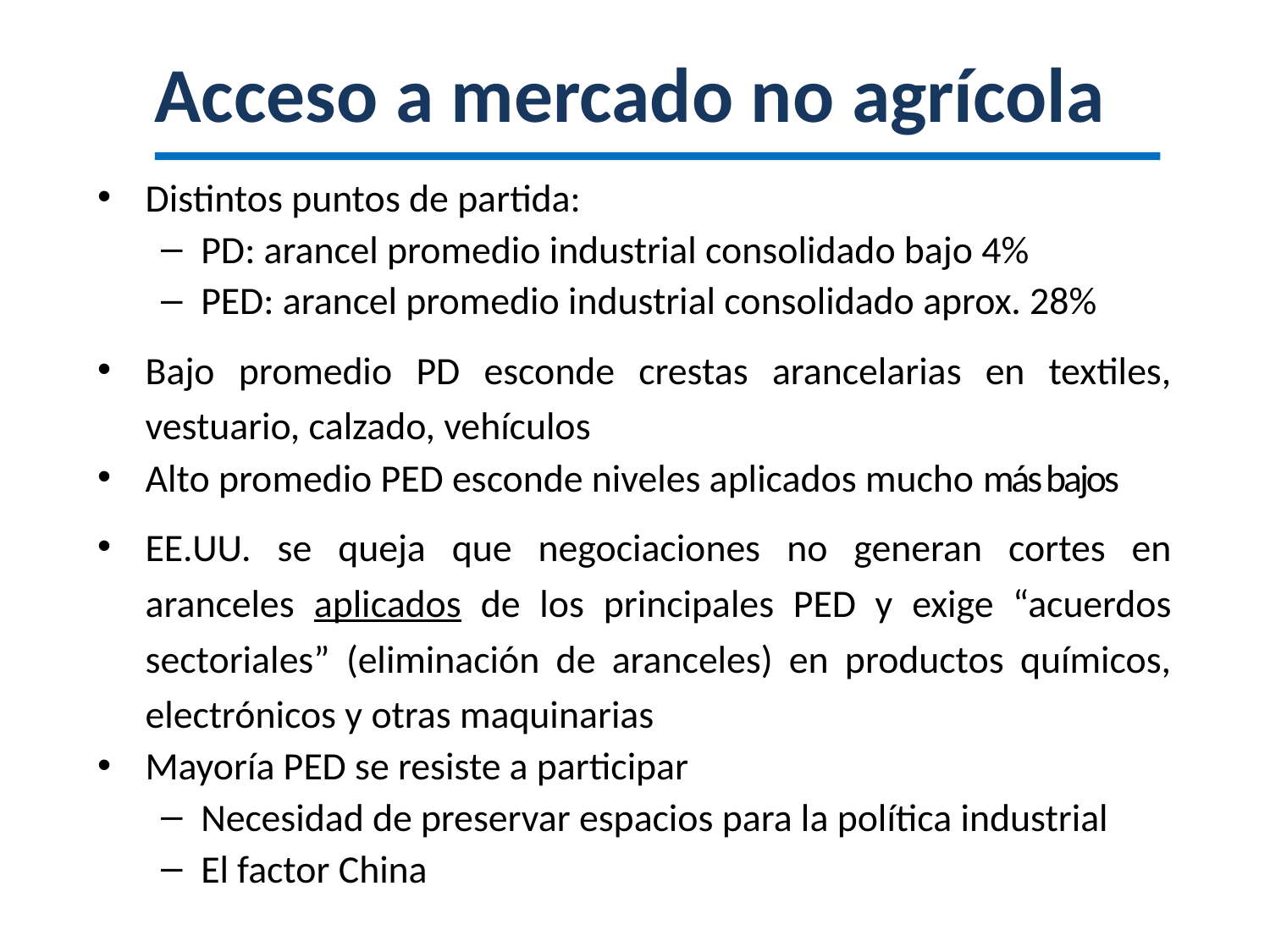

# Acceso a mercado no agrícola

Distintos puntos de partida:
PD: arancel promedio industrial consolidado bajo 4%
PED: arancel promedio industrial consolidado aprox. 28%
Bajo promedio PD esconde crestas arancelarias en textiles, vestuario, calzado, vehículos
Alto promedio PED esconde niveles aplicados mucho más bajos
EE.UU. se queja que negociaciones no generan cortes en aranceles aplicados de los principales PED y exige “acuerdos sectoriales” (eliminación de aranceles) en productos químicos, electrónicos y otras maquinarias
Mayoría PED se resiste a participar
Necesidad de preservar espacios para la política industrial
El factor China